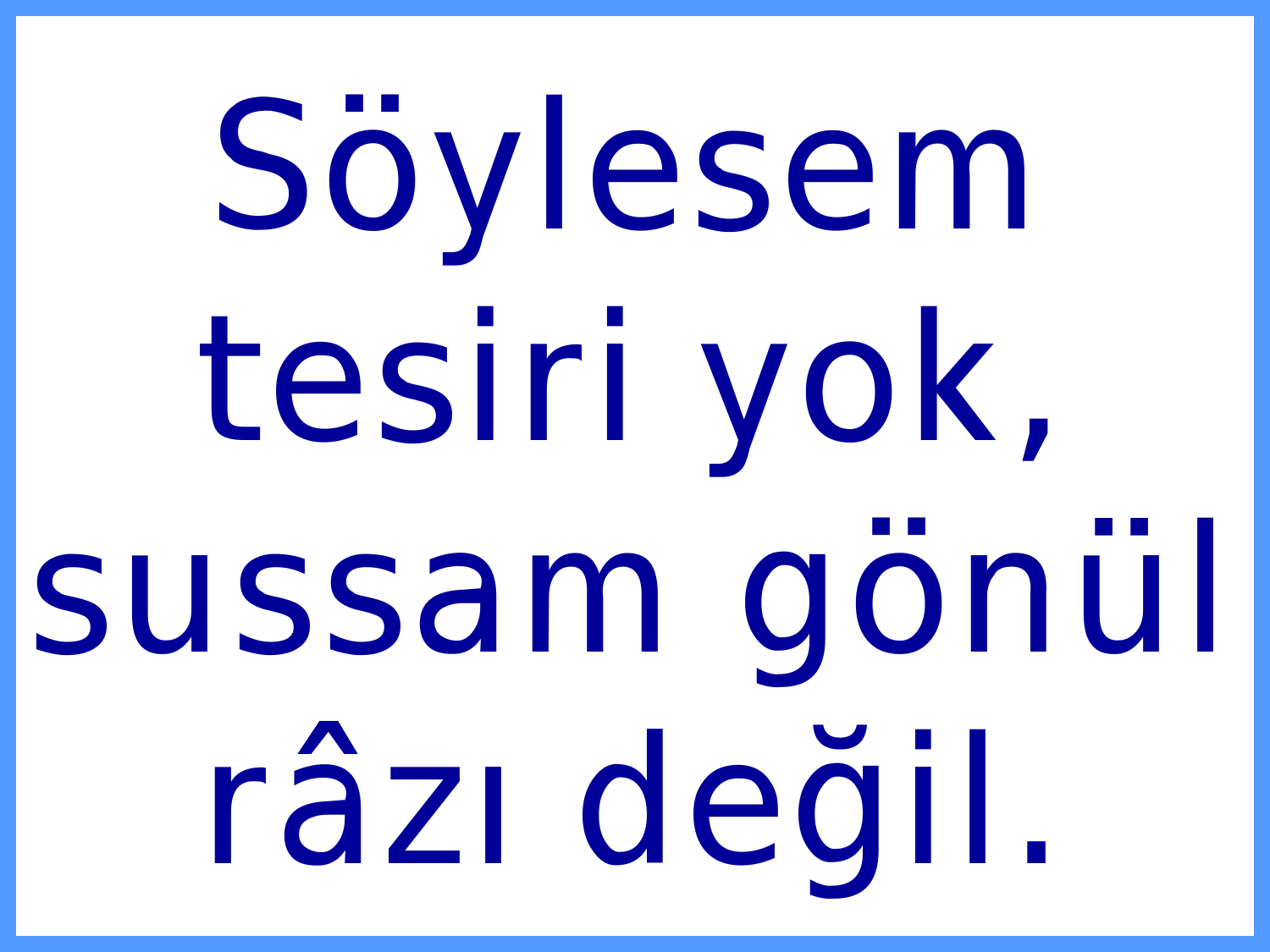

# Söylesem tesiri yok, sussam gönül râzı değil.